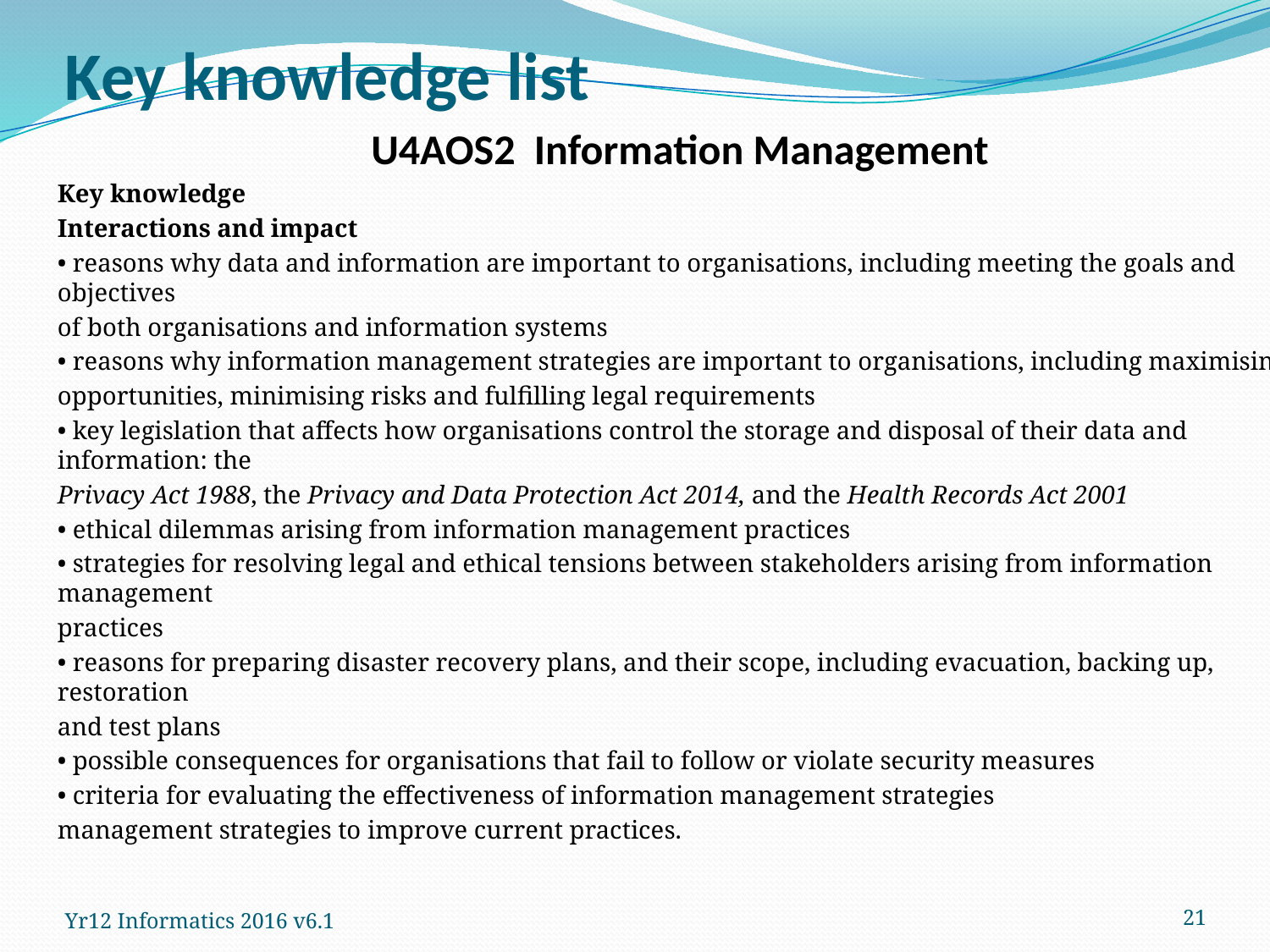

# Key knowledge list
U4AOS2  Information Management
Key knowledge
Interactions and impact
• reasons why data and information are important to organisations, including meeting the goals and objectives
of both organisations and information systems
• reasons why information management strategies are important to organisations, including maximising
opportunities, minimising risks and fulfilling legal requirements
• key legislation that affects how organisations control the storage and disposal of their data and information: the
Privacy Act 1988, the Privacy and Data Protection Act 2014, and the Health Records Act 2001
• ethical dilemmas arising from information management practices
• strategies for resolving legal and ethical tensions between stakeholders arising from information management
practices
• reasons for preparing disaster recovery plans, and their scope, including evacuation, backing up, restoration
and test plans
• possible consequences for organisations that fail to follow or violate security measures
• criteria for evaluating the effectiveness of information management strategies
management strategies to improve current practices.
21
Yr12 Informatics 2016 v6.1